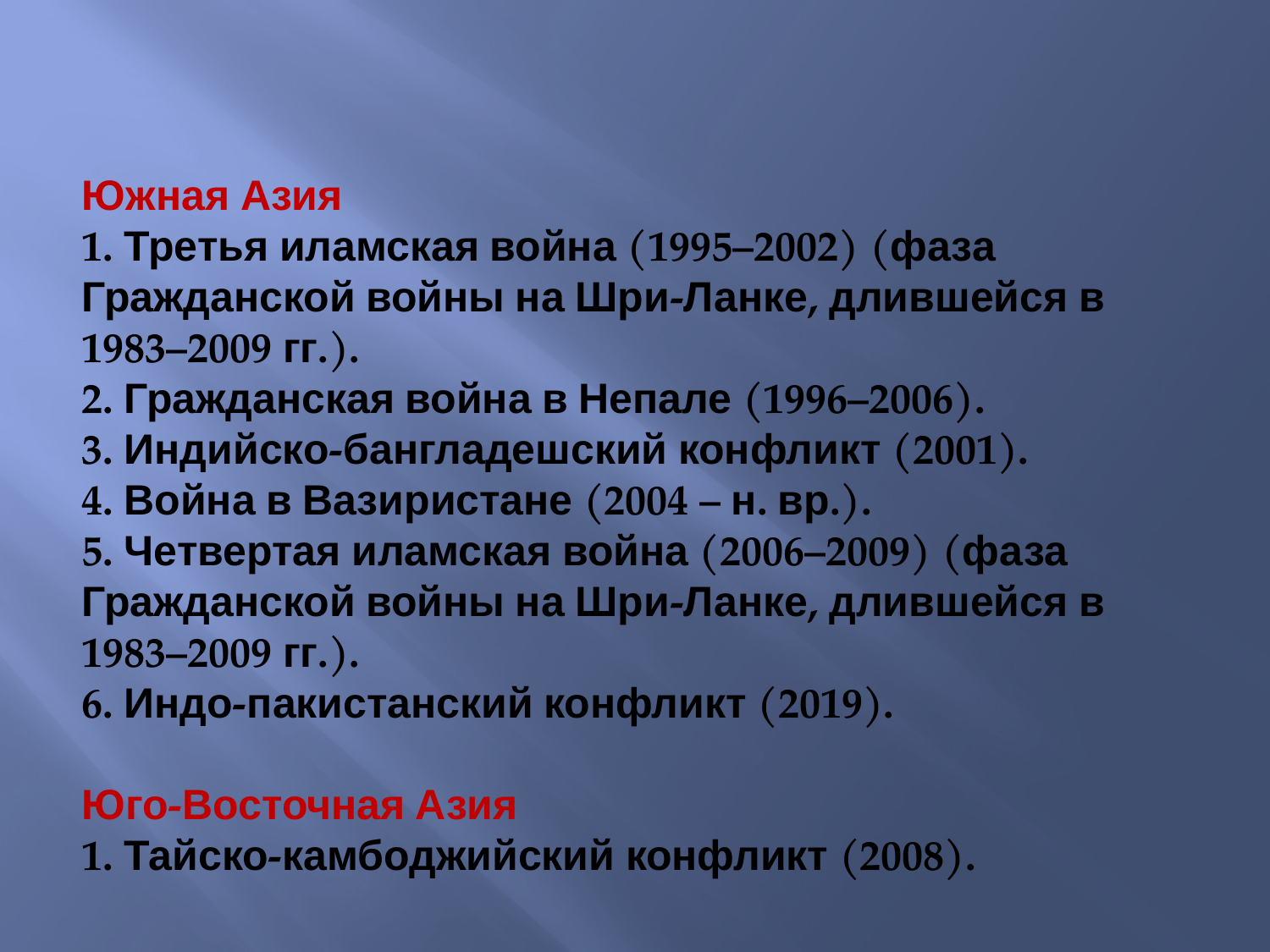

Южная Азия
1. Третья иламская война (1995–2002) (фаза Гражданской войны на Шри-Ланке, длившейся в 1983–2009 гг.).
2. Гражданская война в Непале (1996–2006).
3. Индийско-бангладешский конфликт (2001).
4. Война в Вазиристане (2004 – н. вр.).
5. Четвертая иламская война (2006–2009) (фаза Гражданской войны на Шри-Ланке, длившейся в 1983–2009 гг.).
6. Индо-пакистанский конфликт (2019).
Юго-Восточная Азия
1. Тайско-камбоджийский конфликт (2008).